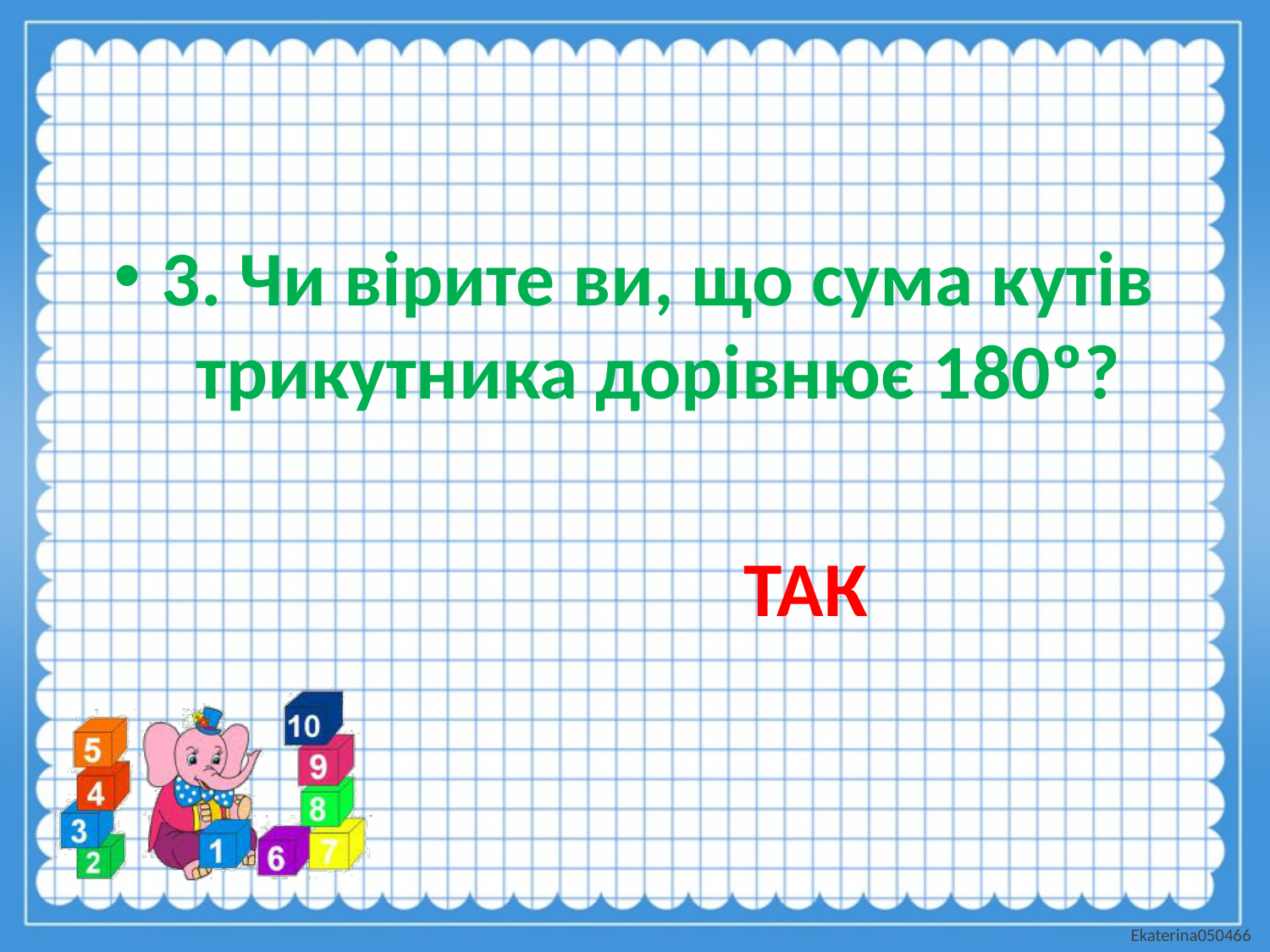

3. Чи вірите ви, що сума кутів трикутника дорівнює 180º?

                                      ТАК